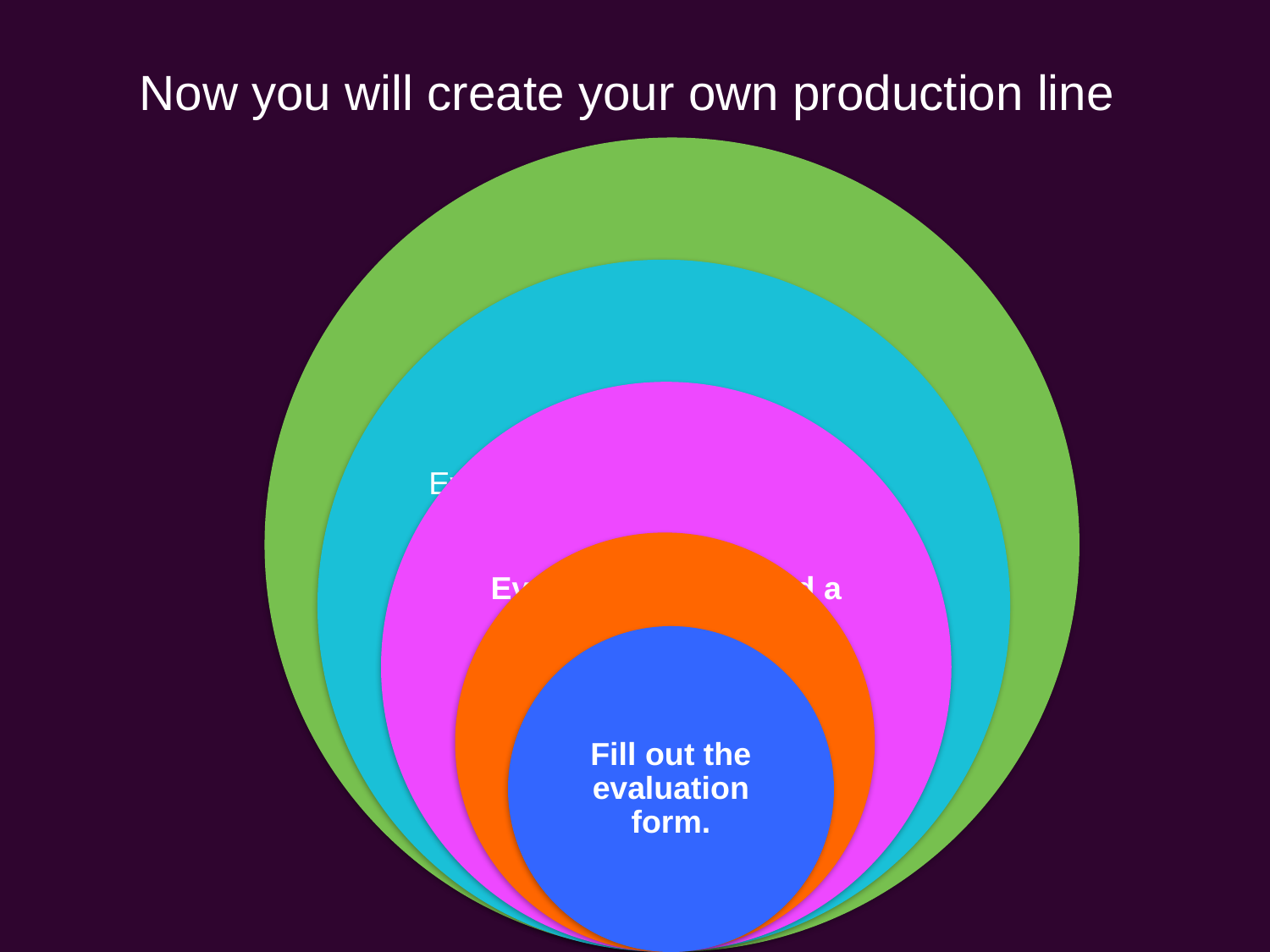

# Now you will create your own production line

Get into groups of four

Everyone is assigned a job on the line:
Design Engineer
Manufacturing Engineer
Quality Engineer
Line Supervisor

Everyone is assigned a part of the device to assemble (two catheter parts, balloon and stent).

Use the design and materials to build the medical device as a team.

Fill out the evaluation form.